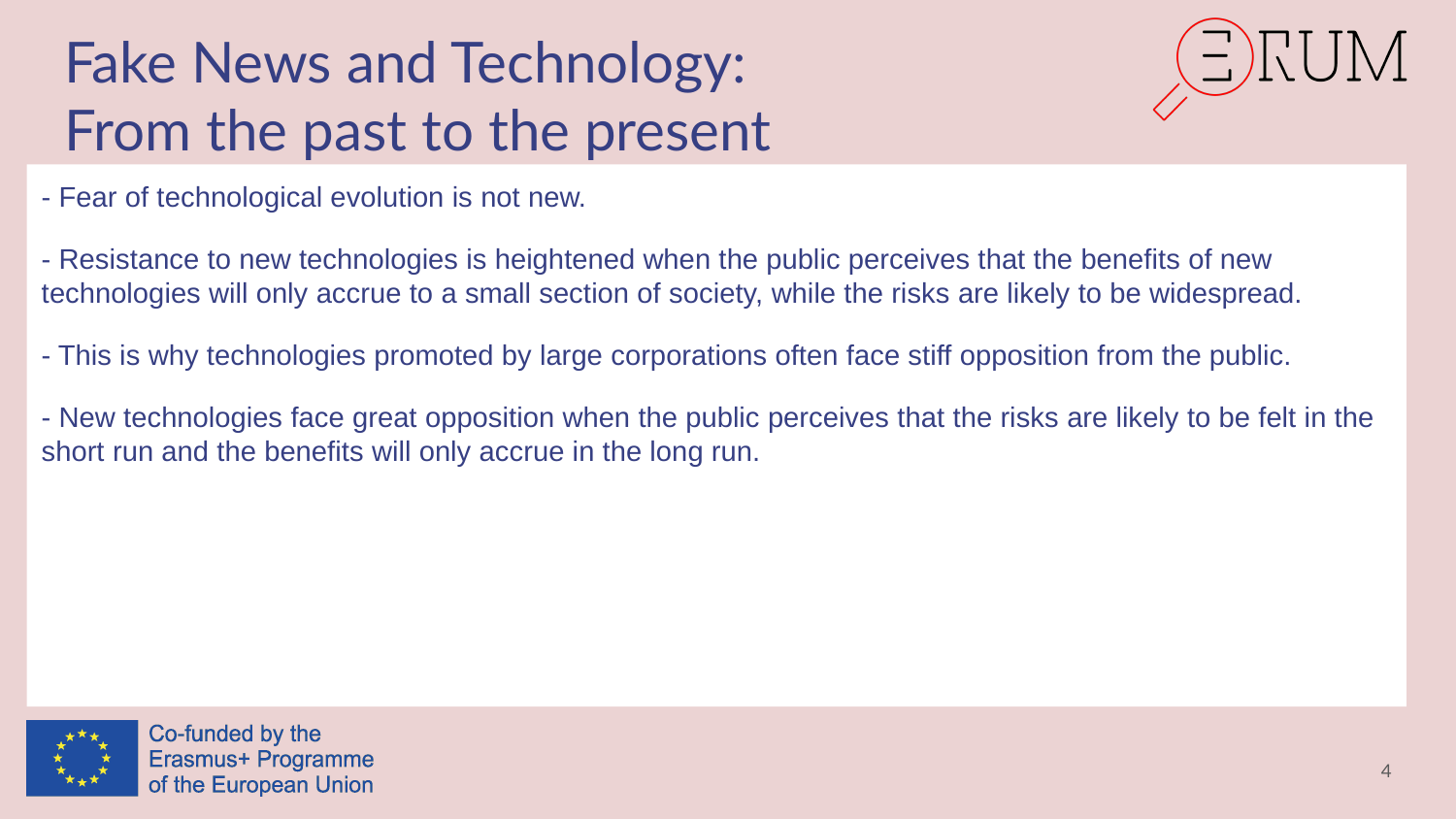

# Fake News and Technology:
From the past to the present
- Fear of technological evolution is not new.
- Resistance to new technologies is heightened when the public perceives that the benefits of new technologies will only accrue to a small section of society, while the risks are likely to be widespread.
- This is why technologies promoted by large corporations often face stiff opposition from the public.
- New technologies face great opposition when the public perceives that the risks are likely to be felt in the short run and the benefits will only accrue in the long run.

4